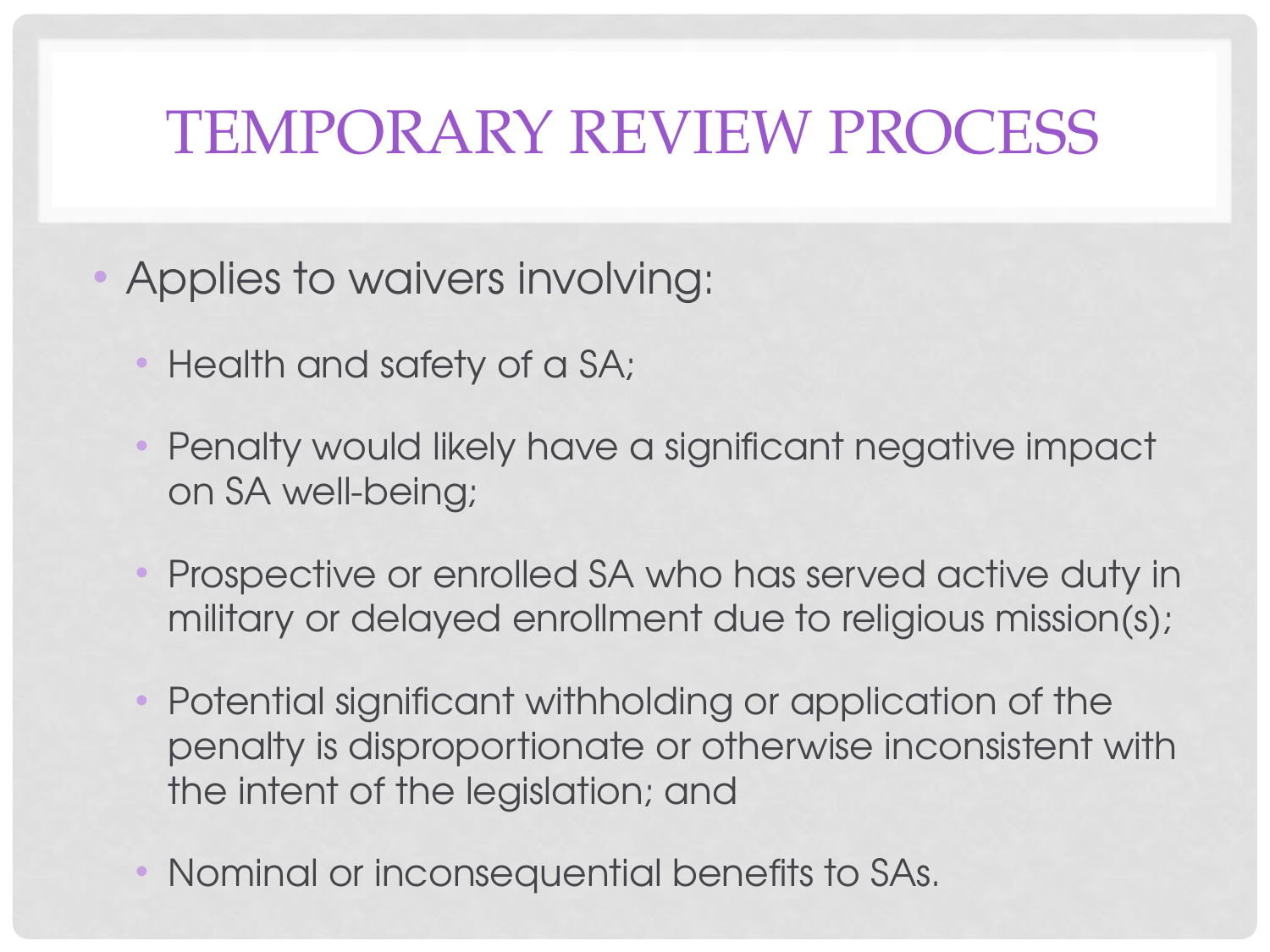

# Temporary review process
Applies to waivers involving:

Health and safety of a SA;

Penalty would likely have a significant negative impact on SA well-being;

Prospective or enrolled SA who has served active duty in military or delayed enrollment due to religious mission(s);

Potential significant withholding or application of the penalty is disproportionate or otherwise inconsistent with the intent of the legislation; and

Nominal or inconsequential benefits to SAs.